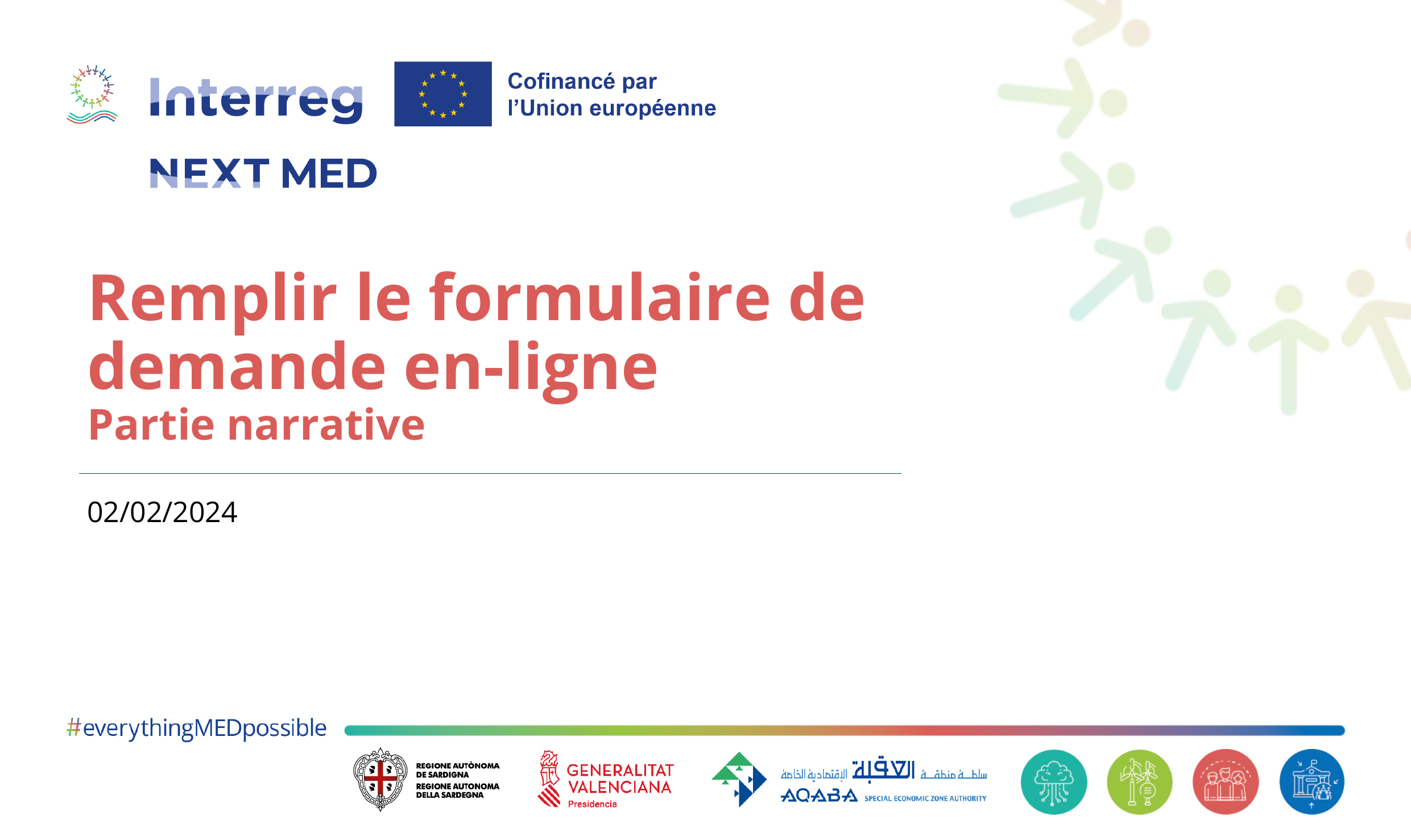

# Remplir le formulaire de demande en-ligne Partie narrative
02/02/2024
02/21/2024